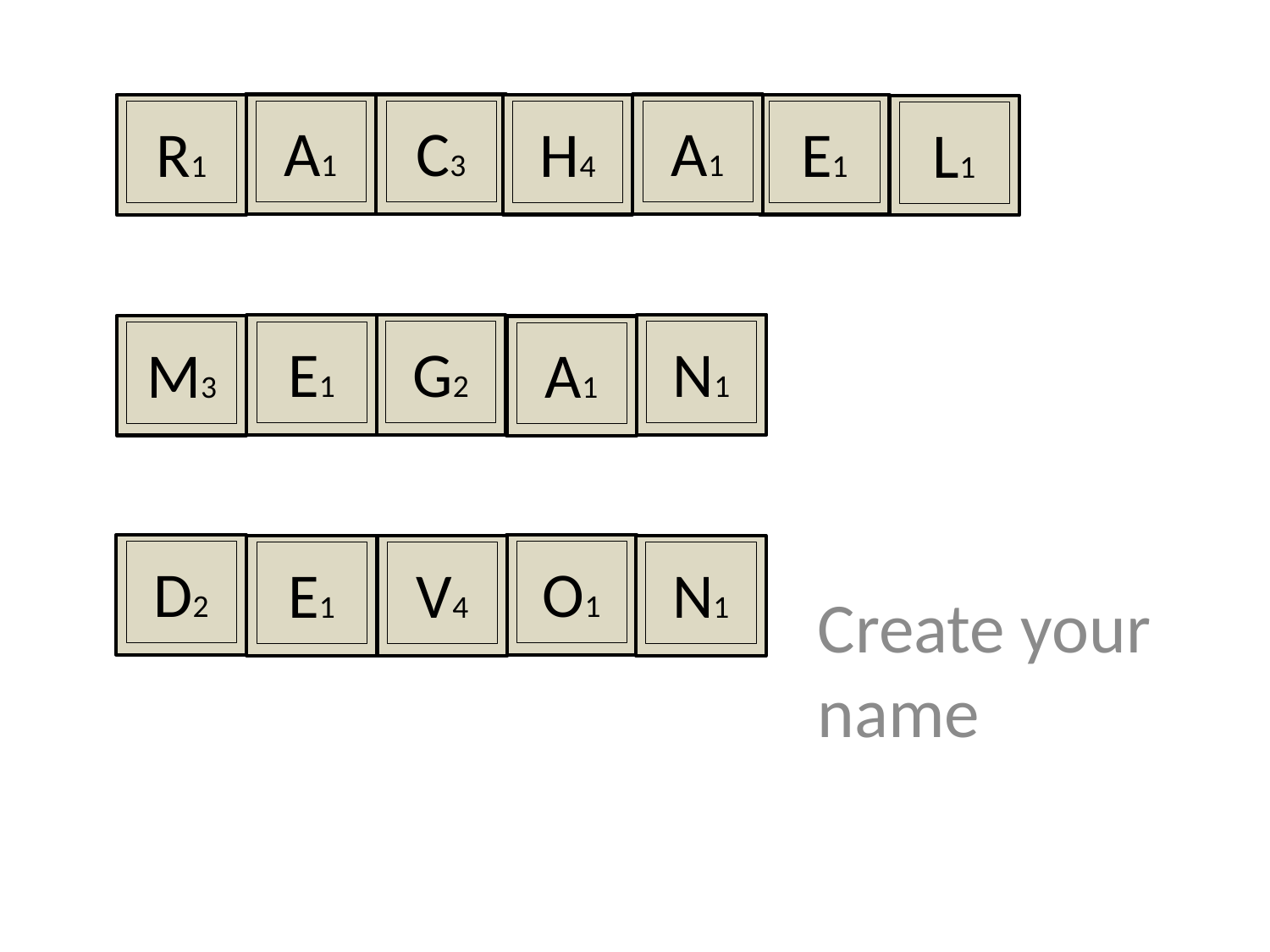

A1

C3

A1

R1

H4

E1

L1

G2

N1

E1

M3

A1

D2

O1

E1

V4

N1
Create your name